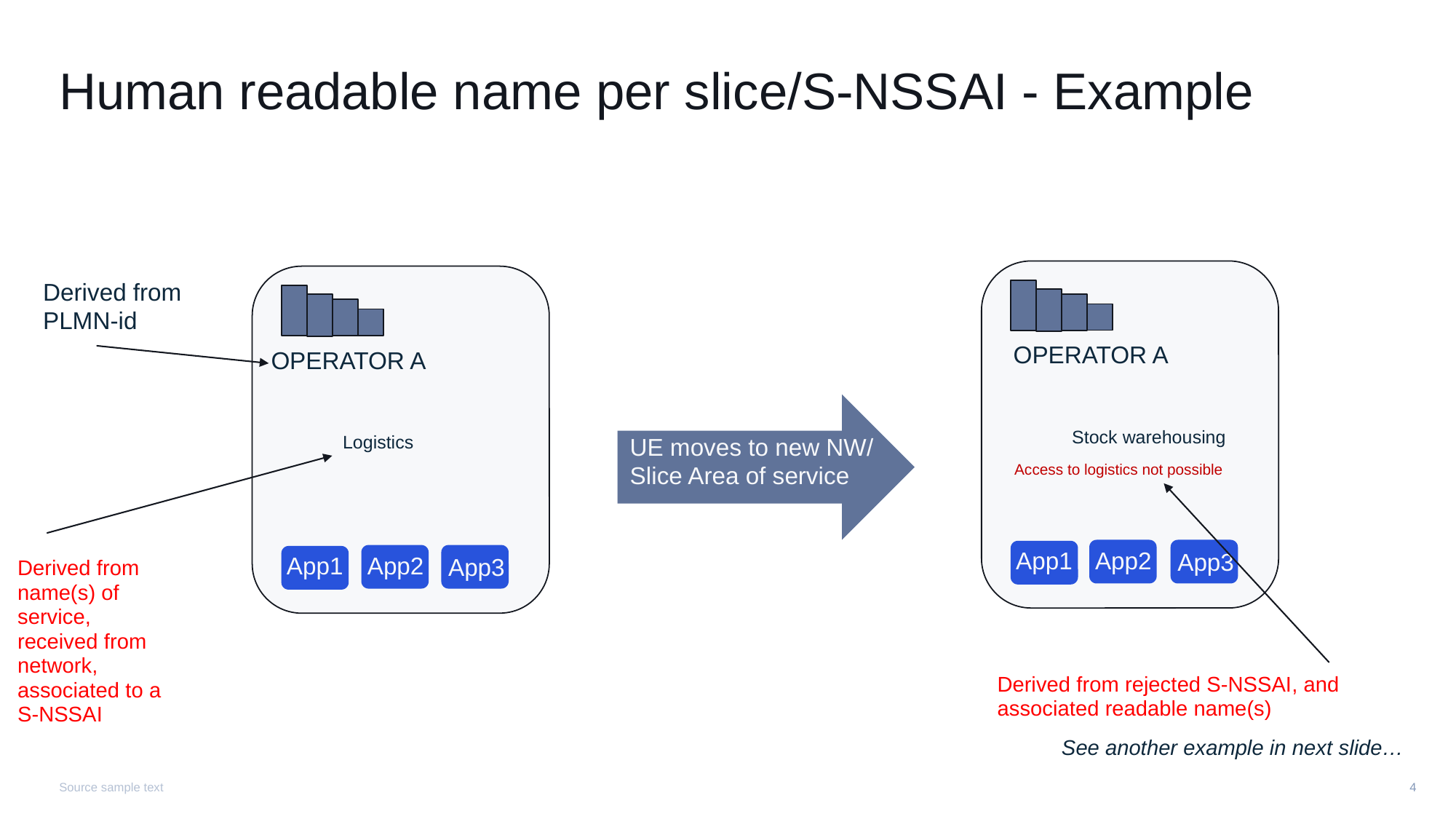

# Human readable name per slice/S-NSSAI - Example

Derived from PLMN-id

OPERATOR A
OPERATOR A

Stock warehousing
Logistics
UE moves to new NW/
Slice Area of service
Access to logistics not possible

App2
App1
App2
App3
App1
App2
App3
Derived from name(s) of service, received from network, associated to a S-NSSAI
Derived from rejected S-NSSAI, and associated readable name(s)
See another example in next slide…
Source sample text